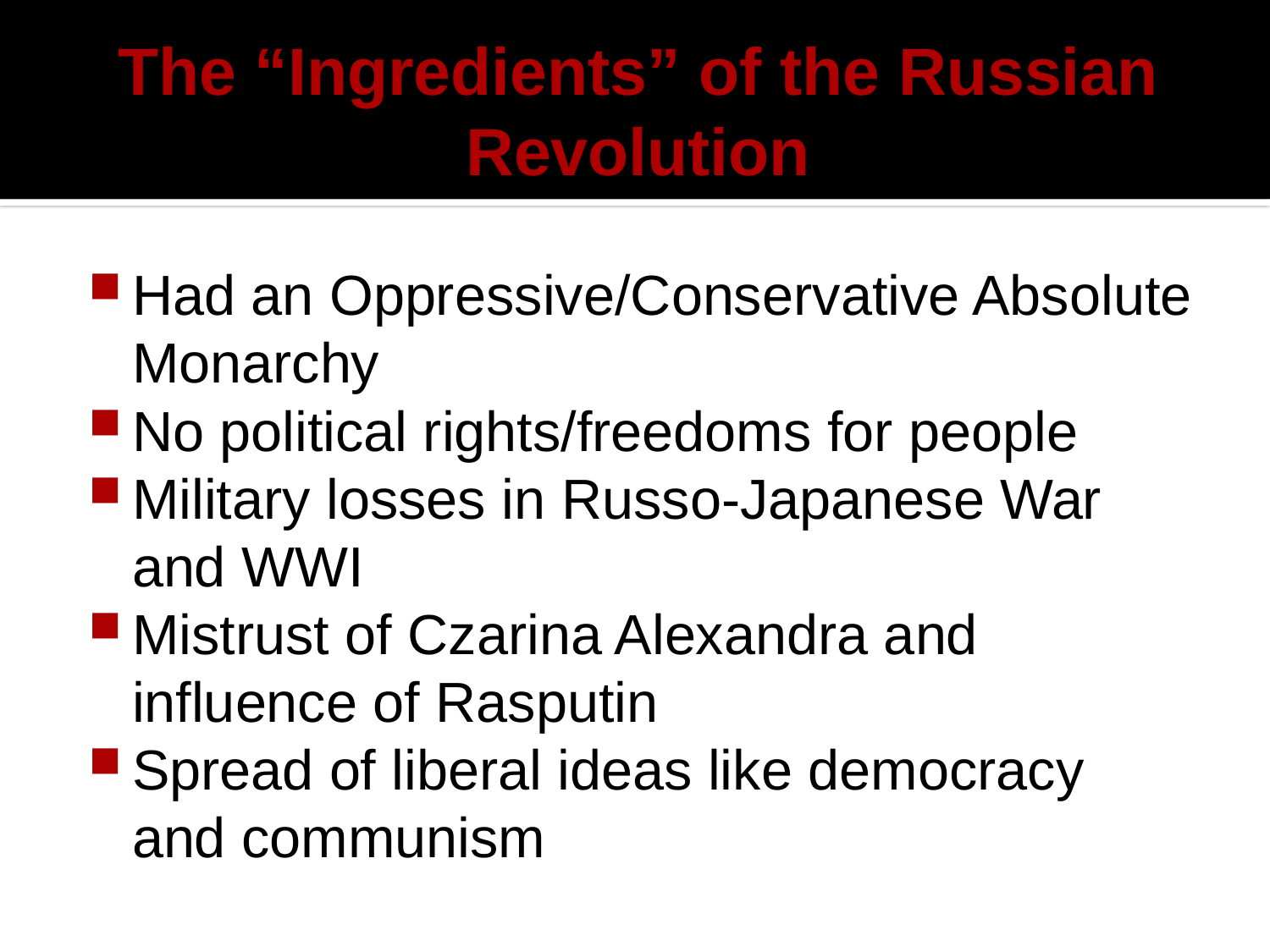

# The “Ingredients” of the Russian Revolution
Had an Oppressive/Conservative Absolute Monarchy
No political rights/freedoms for people
Military losses in Russo-Japanese War and WWI
Mistrust of Czarina Alexandra and influence of Rasputin
Spread of liberal ideas like democracy and communism